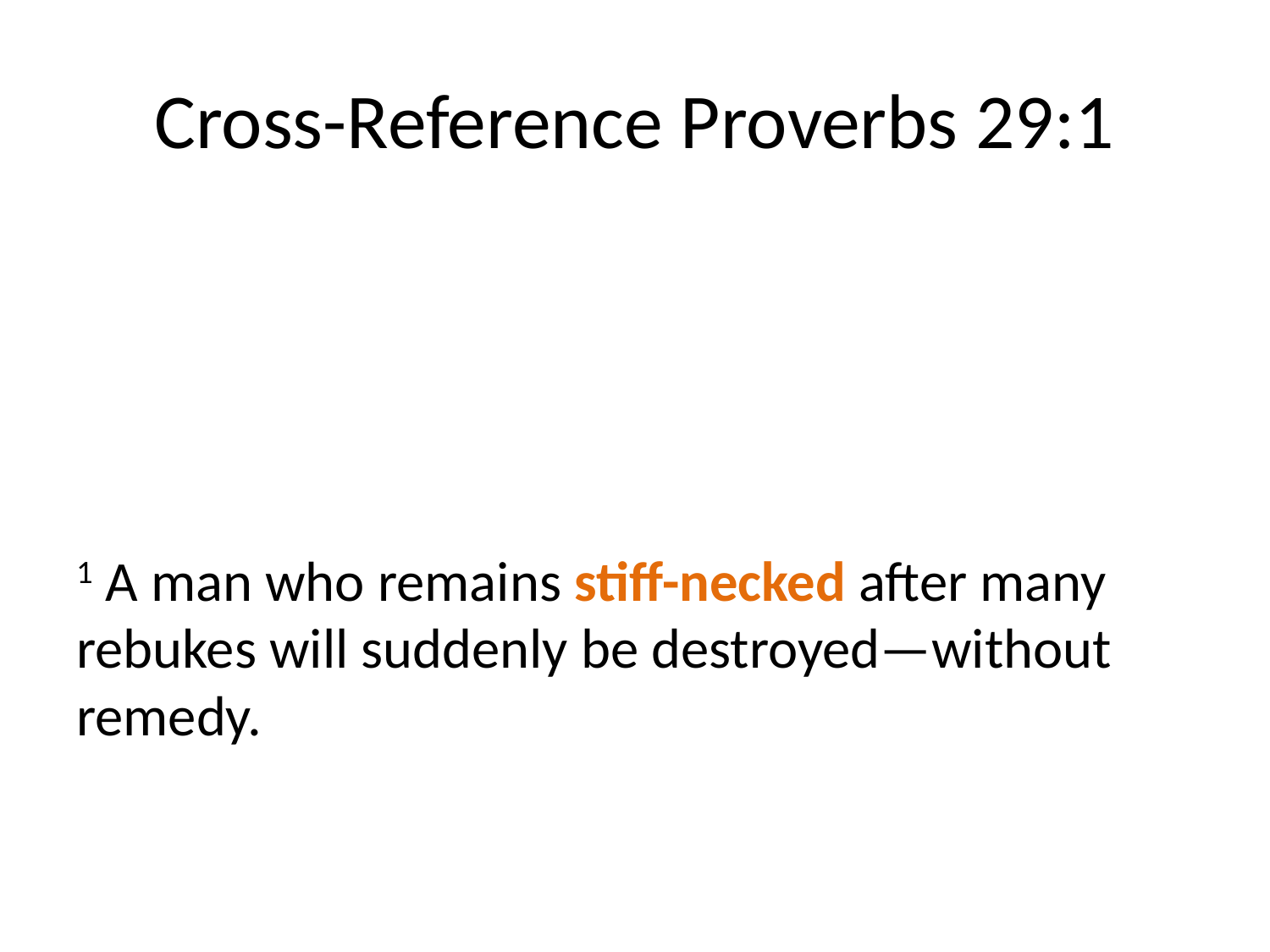

# Cross-Reference Proverbs 29:1

1 A man who remains stiff-necked after many rebukes will suddenly be destroyed—without remedy.